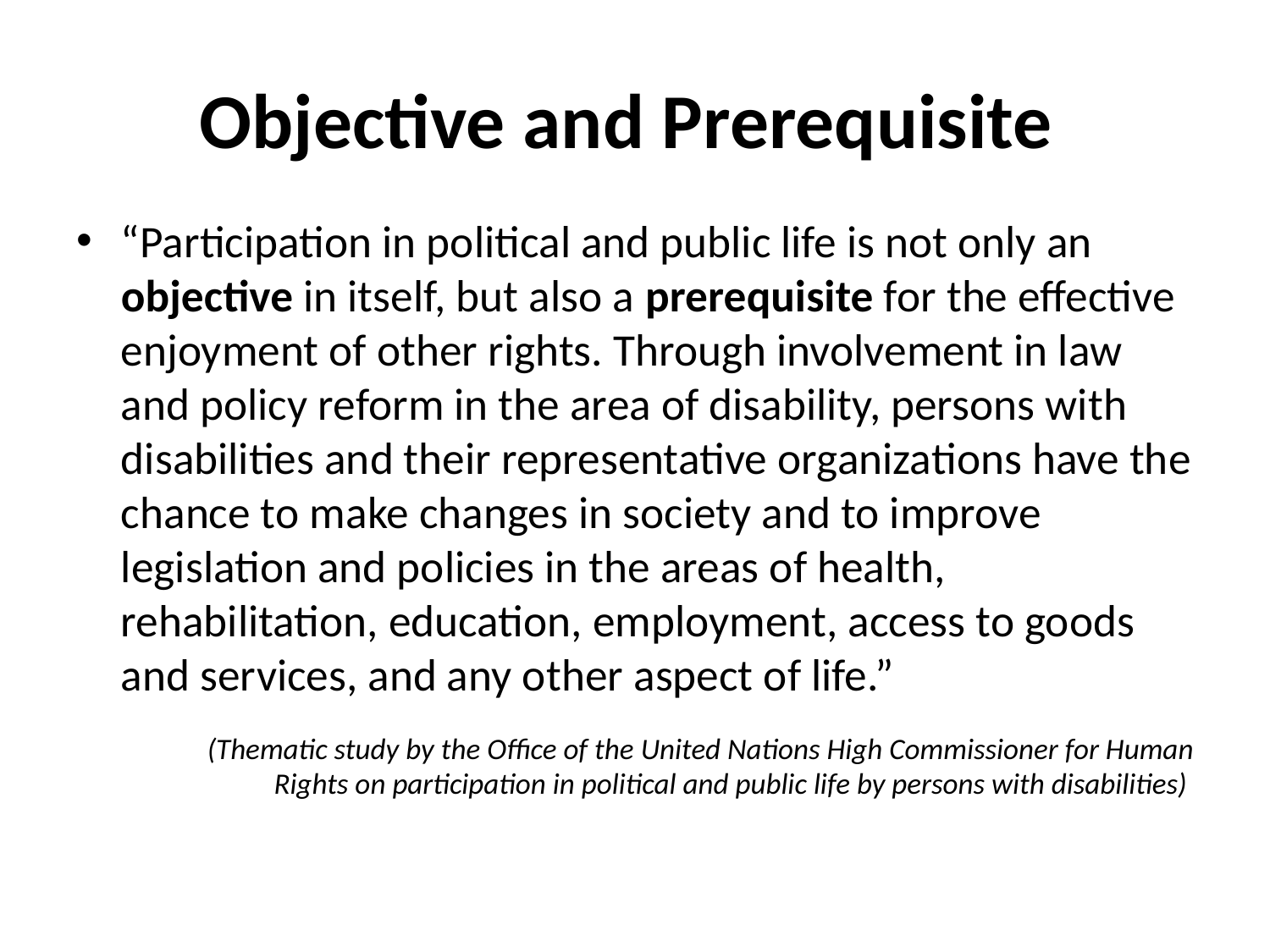

# Objective and Prerequisite
“Participation in political and public life is not only an objective in itself, but also a prerequisite for the effective enjoyment of other rights. Through involvement in law and policy reform in the area of disability, persons with disabilities and their representative organizations have the chance to make changes in society and to improve legislation and policies in the areas of health, rehabilitation, education, employment, access to goods and services, and any other aspect of life.”

	(Thematic study by the Office of the United Nations High Commissioner for Human Rights on participation in political and public life by persons with disabilities)